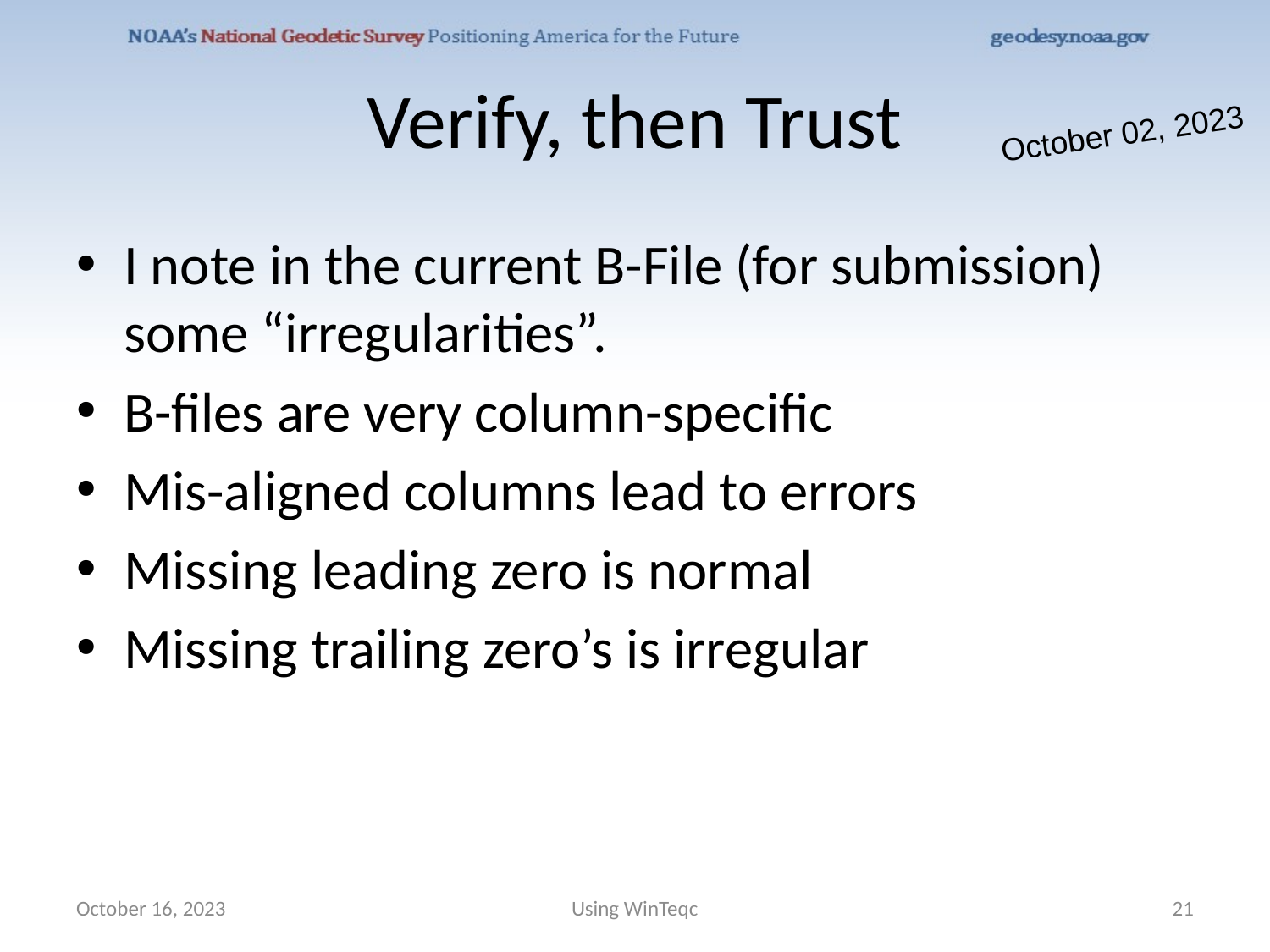

# Verify, then Trust
October 02, 2023
I note in the current B-File (for submission) some “irregularities”.
B-files are very column-specific
Mis-aligned columns lead to errors
Missing leading zero is normal
Missing trailing zero’s is irregular
October 16, 2023
Using WinTeqc
21